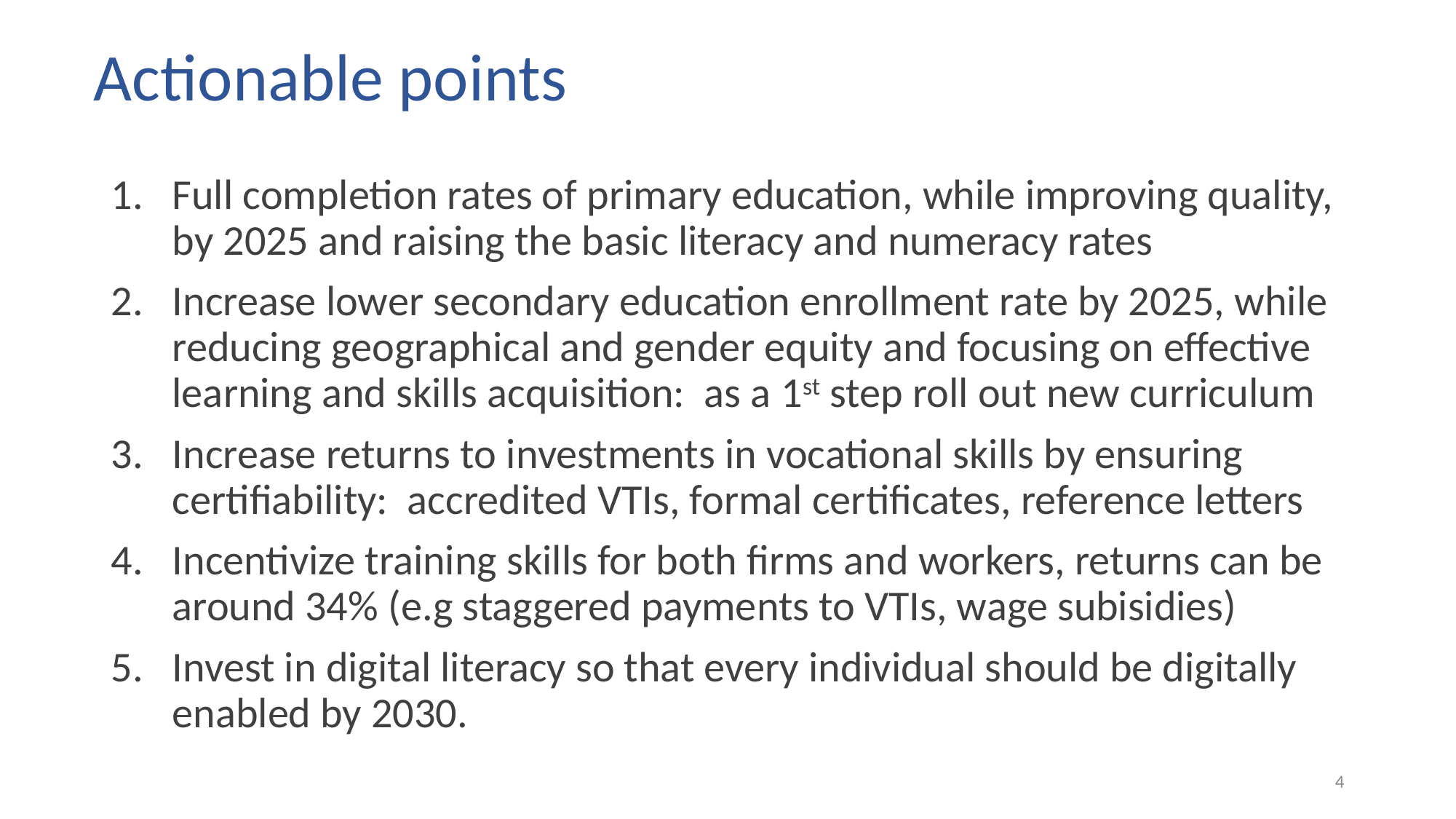

# Actionable points
Full completion rates of primary education, while improving quality, by 2025 and raising the basic literacy and numeracy rates
Increase lower secondary education enrollment rate by 2025, while reducing geographical and gender equity and focusing on effective learning and skills acquisition:  as a 1st step roll out new curriculum
Increase returns to investments in vocational skills by ensuring certifiability:  accredited VTIs, formal certificates, reference letters
Incentivize training skills for both firms and workers, returns can be around 34% (e.g staggered payments to VTIs, wage subisidies)
Invest in digital literacy so that every individual should be digitally enabled by 2030.
4